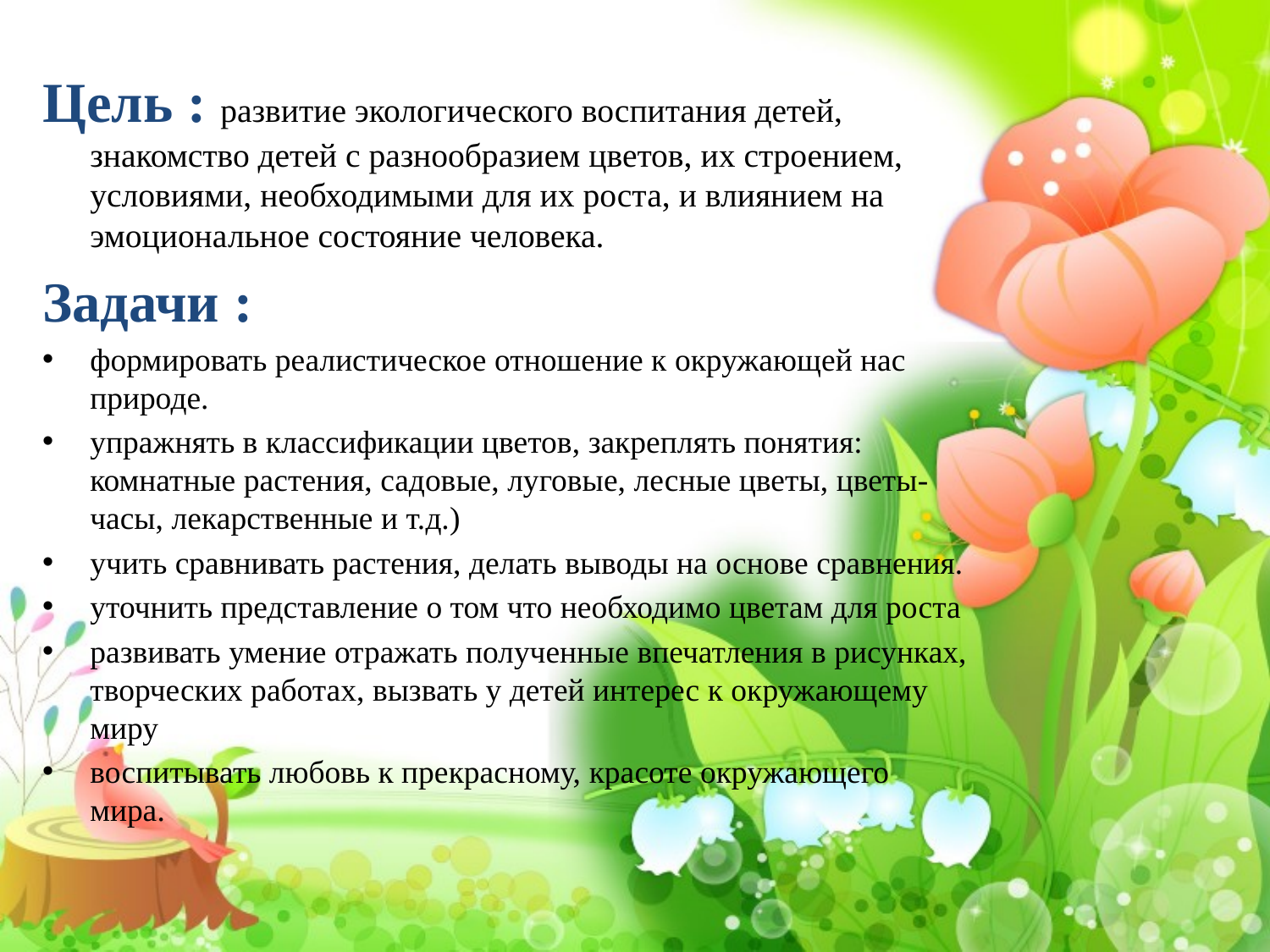

Цель : развитие экологического воспитания детей, знакомство детей с разнообразием цветов, их строением, условиями, необходимыми для их роста, и влиянием на эмоциональное состояние человека.
Задачи :
формировать реалистическое отношение к окружающей нас природе.
упражнять в классификации цветов, закреплять понятия: комнатные растения, садовые, луговые, лесные цветы, цветы- часы, лекарственные и т.д.)
учить сравнивать растения, делать выводы на основе сравнения.
уточнить представление о том что необходимо цветам для роста
развивать умение отражать полученные впечатления в рисунках, творческих работах, вызвать у детей интерес к окружающему миру
воспитывать любовь к прекрасному, красоте окружающего мира.